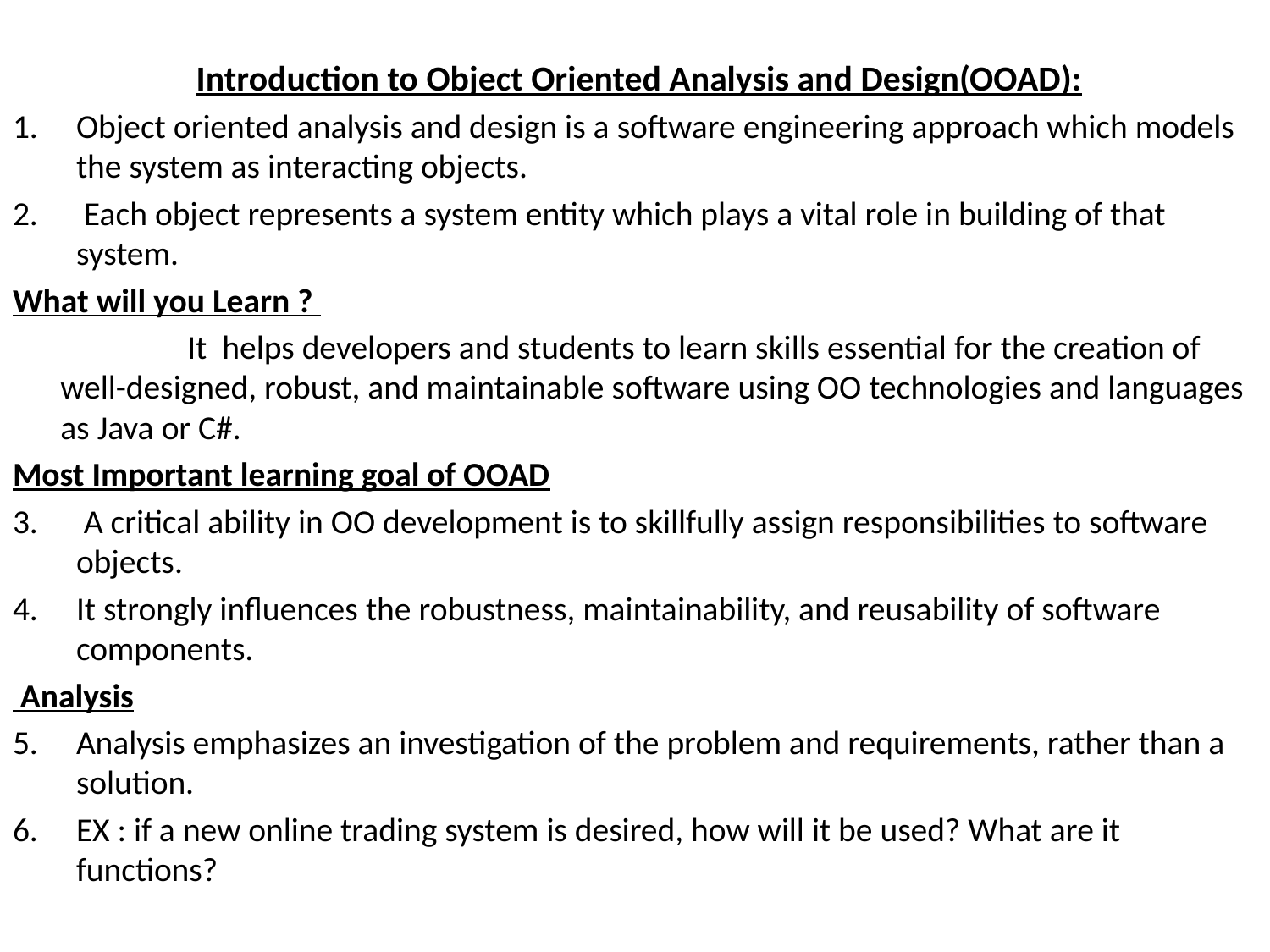

Introduction to Object Oriented Analysis and Design(OOAD):
Object oriented analysis and design is a software engineering approach which models the system as interacting objects.
 Each object represents a system entity which plays a vital role in building of that system.
What will you Learn ?
		It  helps developers and students to learn skills essential for the creation of well-designed, robust, and maintainable software using OO technologies and languages as Java or C#.
Most Important learning goal of OOAD
 A critical ability in OO development is to skillfully assign responsibilities to software objects.
It strongly influences the robustness, maintainability, and reusability of software components.
 Analysis
Analysis emphasizes an investigation of the problem and requirements, rather than a solution.
EX : if a new online trading system is desired, how will it be used? What are it functions?